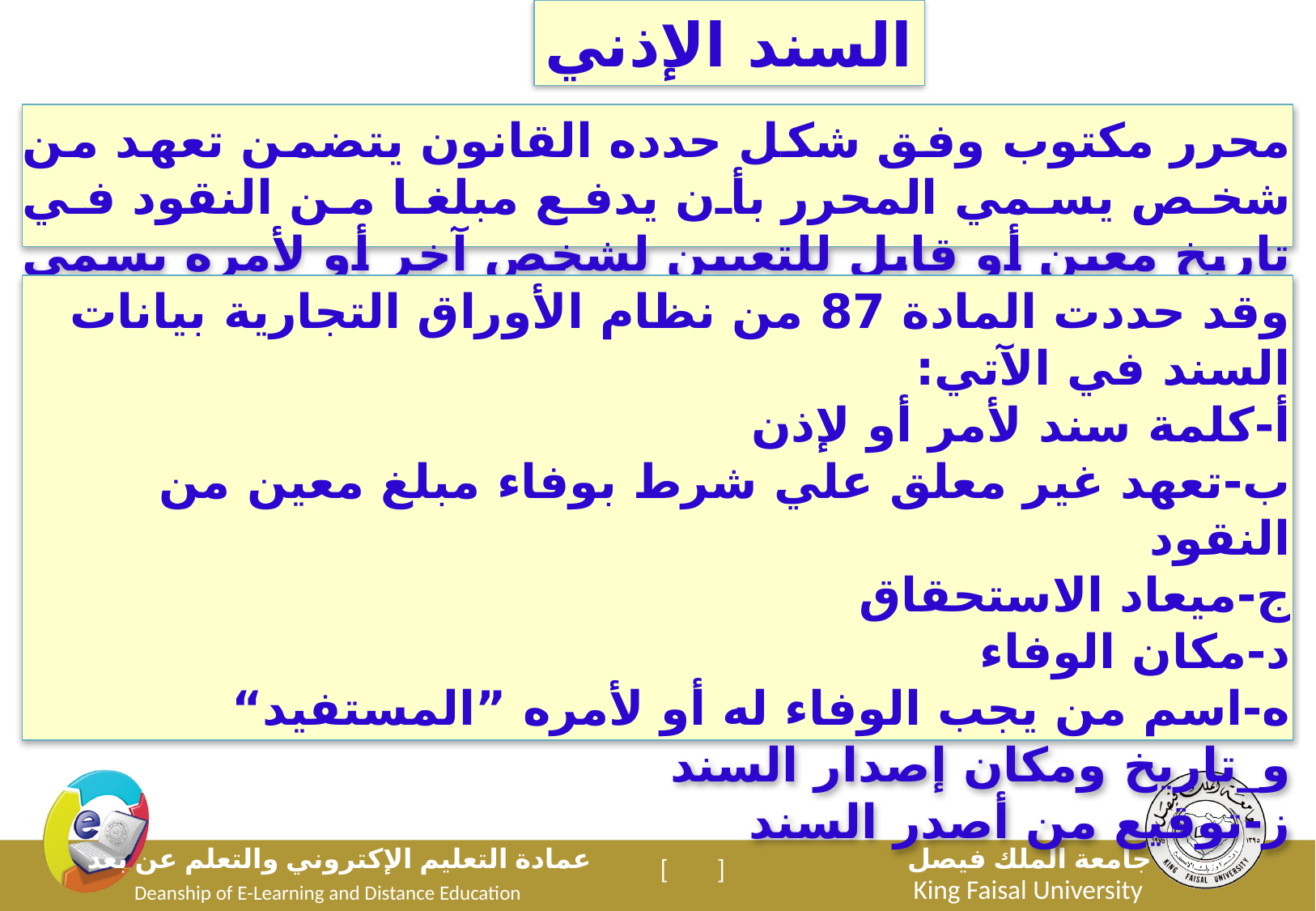

السند الإذني
محرر مكتوب وفق شكل حدده القانون يتضمن تعهد من شخص يسمي المحرر بأن يدفع مبلغا من النقود في تاريخ معين أو قابل للتعيين لشخص آخر أو لأمره يسمي المستفيد.
وقد حددت المادة 87 من نظام الأوراق التجارية بيانات السند في الآتي:
أ-كلمة سند لأمر أو لإذن
ب-تعهد غير معلق علي شرط بوفاء مبلغ معين من النقود
ج-ميعاد الاستحقاق
د-مكان الوفاء
ه-اسم من يجب الوفاء له أو لأمره ”المستفيد“
و_تاريخ ومكان إصدار السند
ز-توقيع من أصدر السند